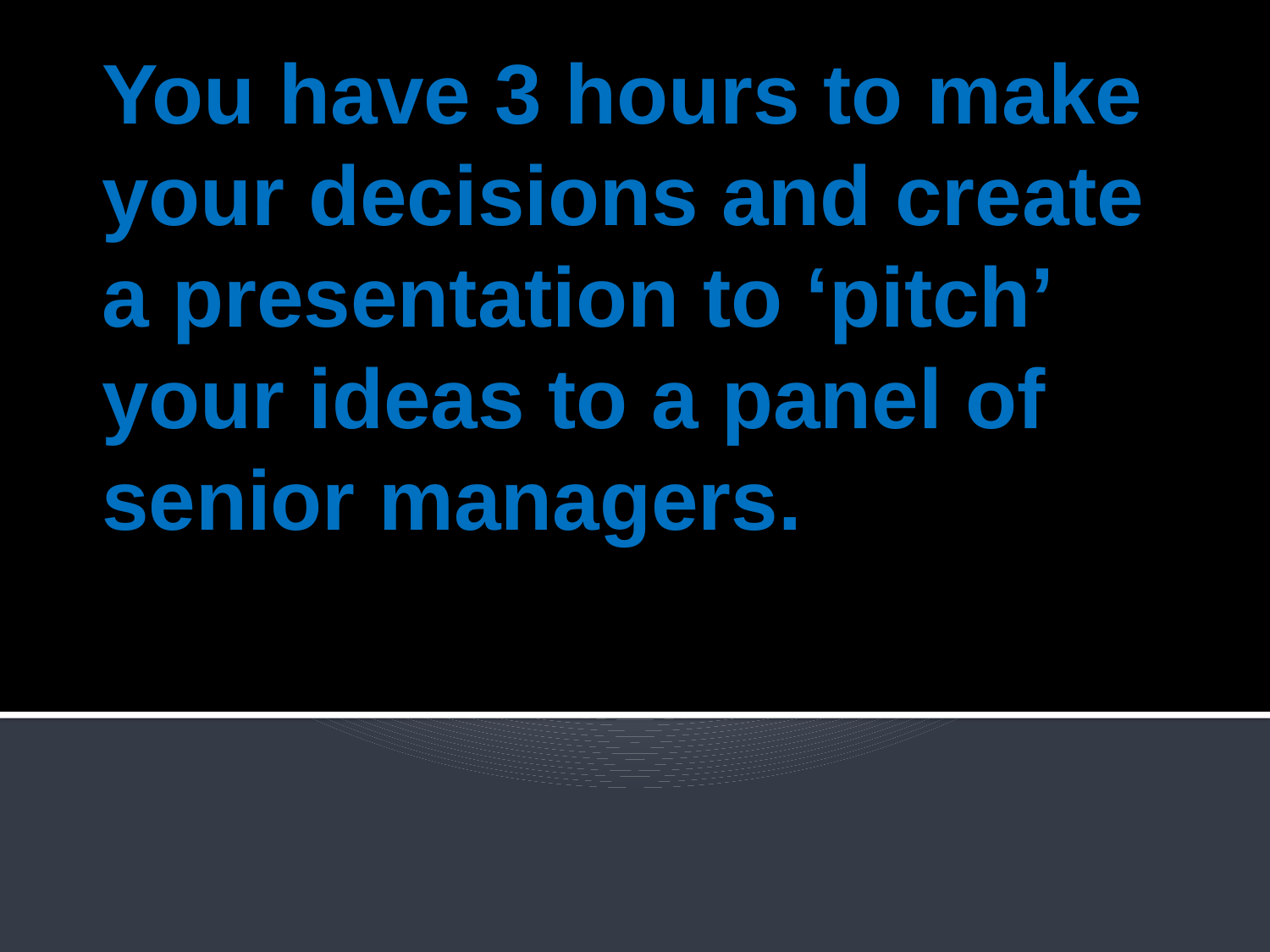

# You have 3 hours to make your decisions and create a presentation to ‘pitch’ your ideas to a panel of senior managers.